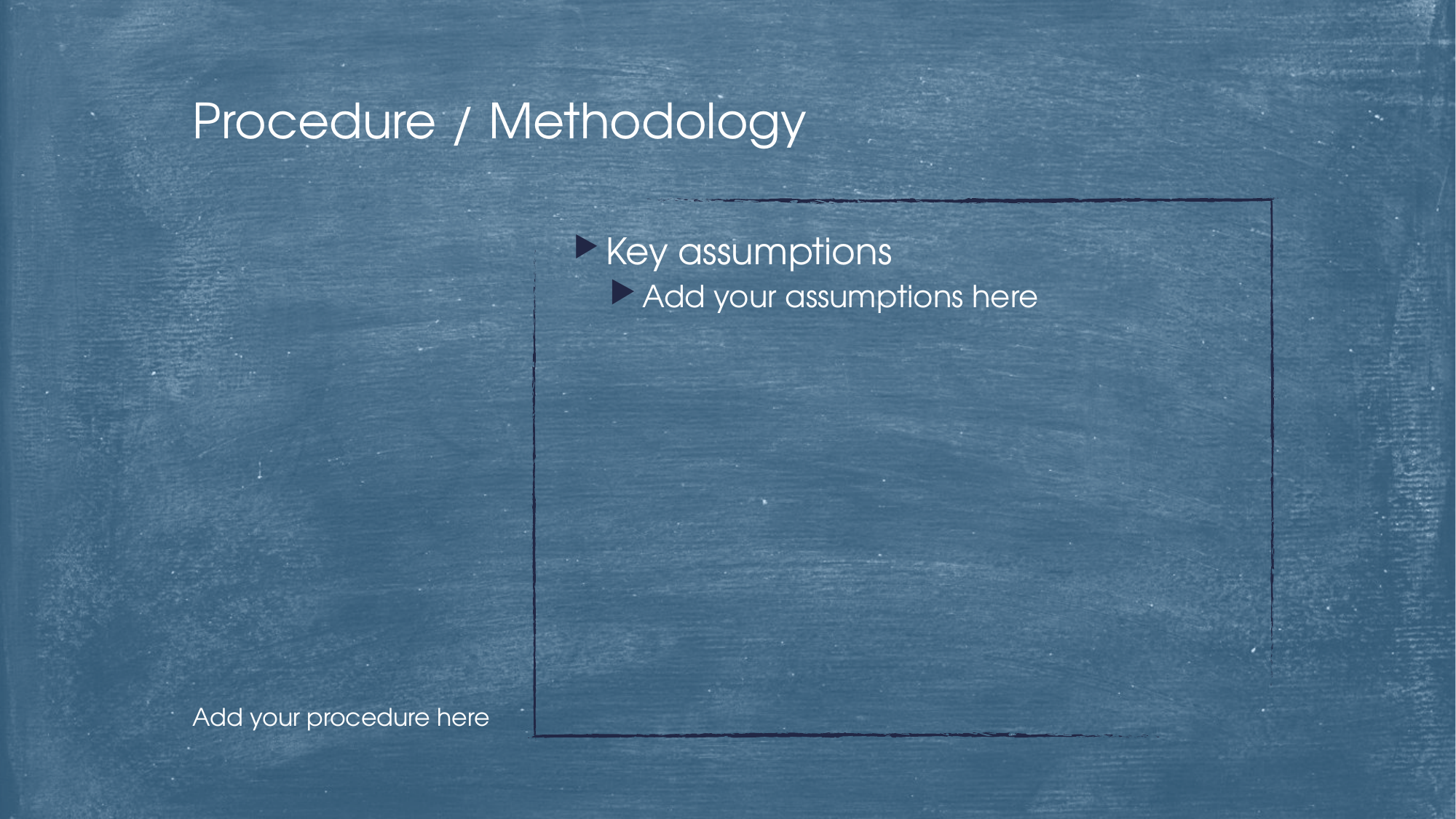

# Procedure / Methodology
Key assumptions
Add your assumptions here
Add your procedure here